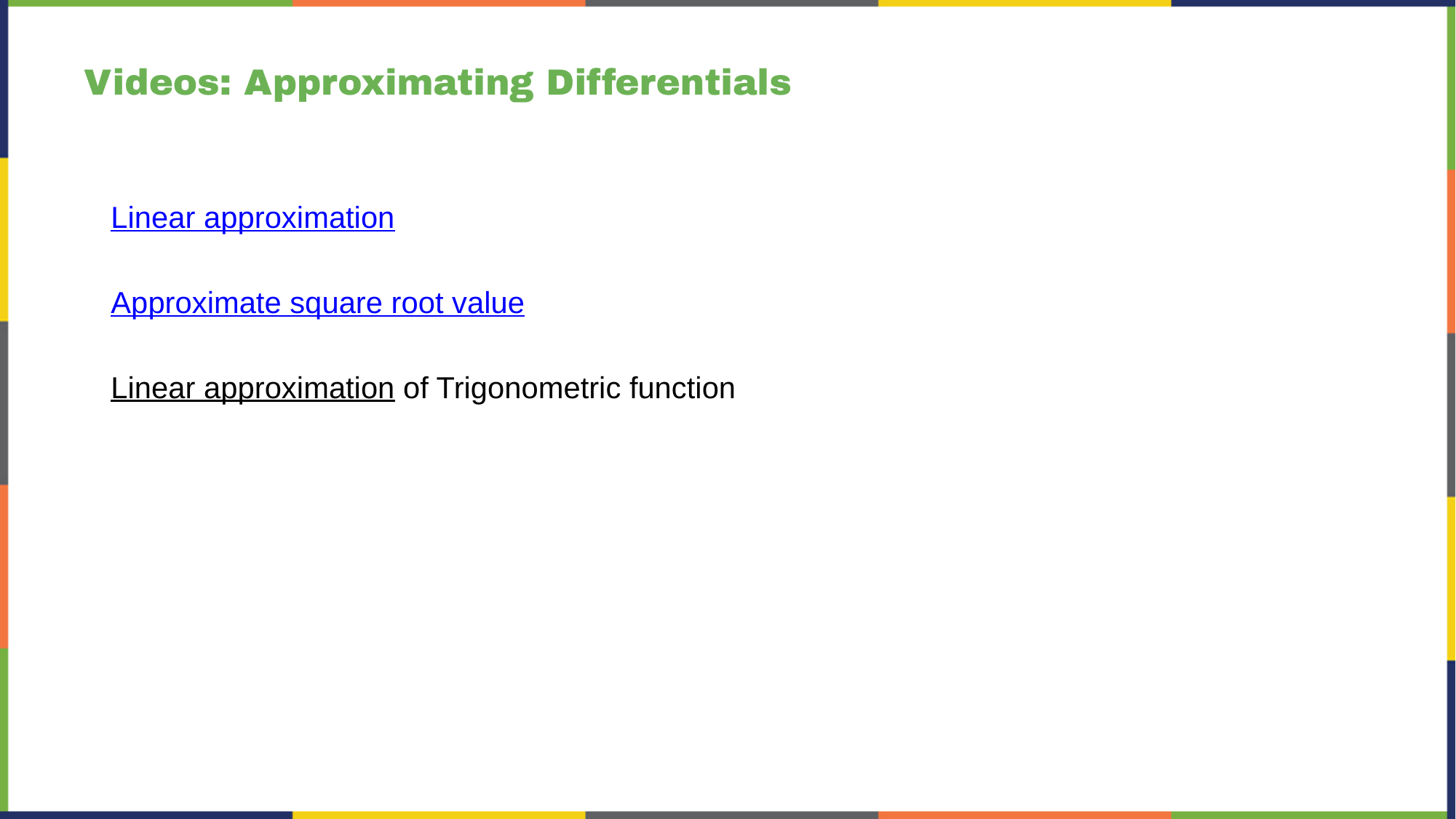

# Videos: Approximating Differentials

Linear approximation

Approximate square root value

Linear approximation of Trigonometric function